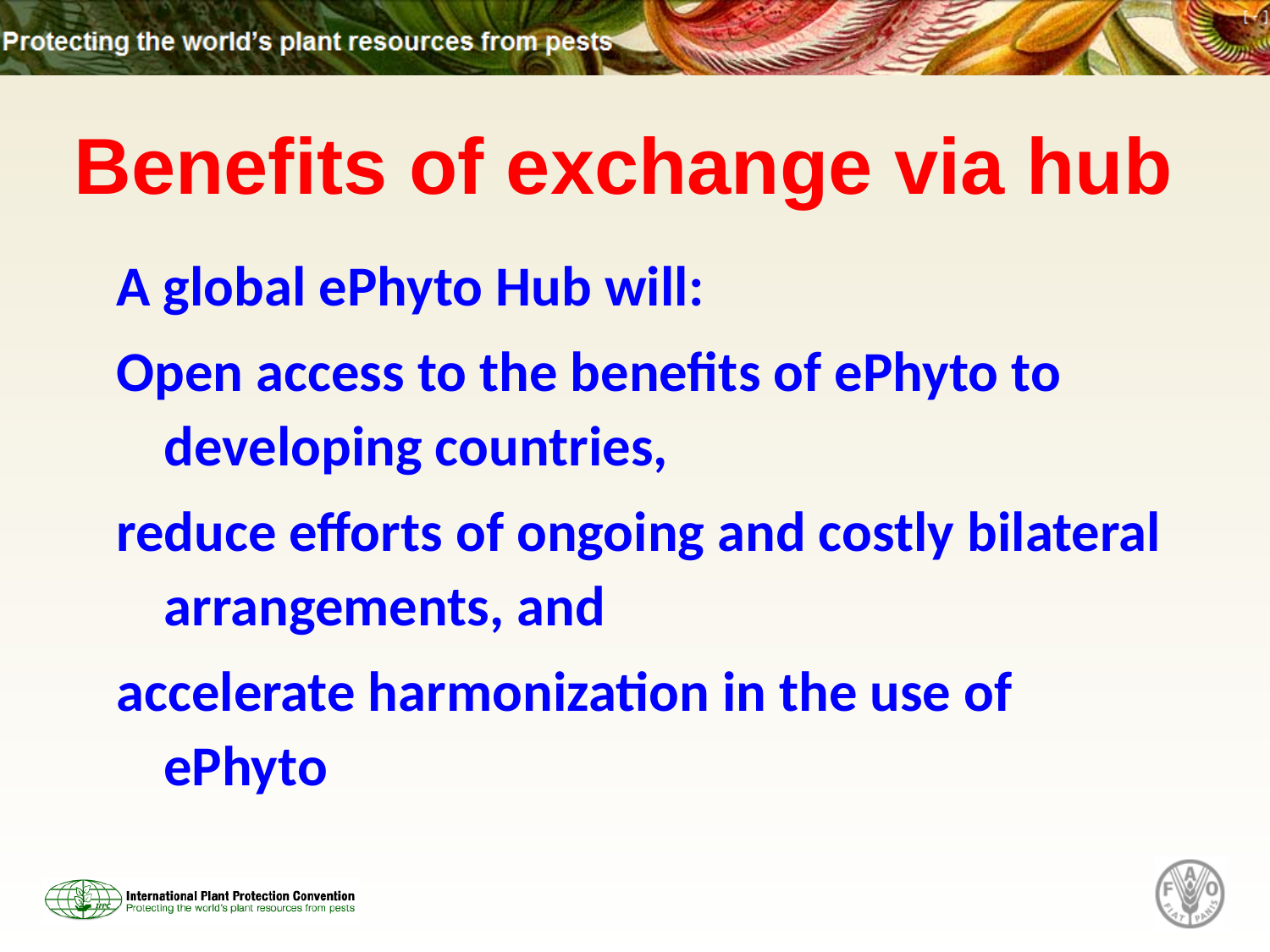

Benefits of exchange via hub
A global ePhyto Hub will:
Open access to the benefits of ePhyto to developing countries,
reduce efforts of ongoing and costly bilateral arrangements, and
accelerate harmonization in the use of ePhyto